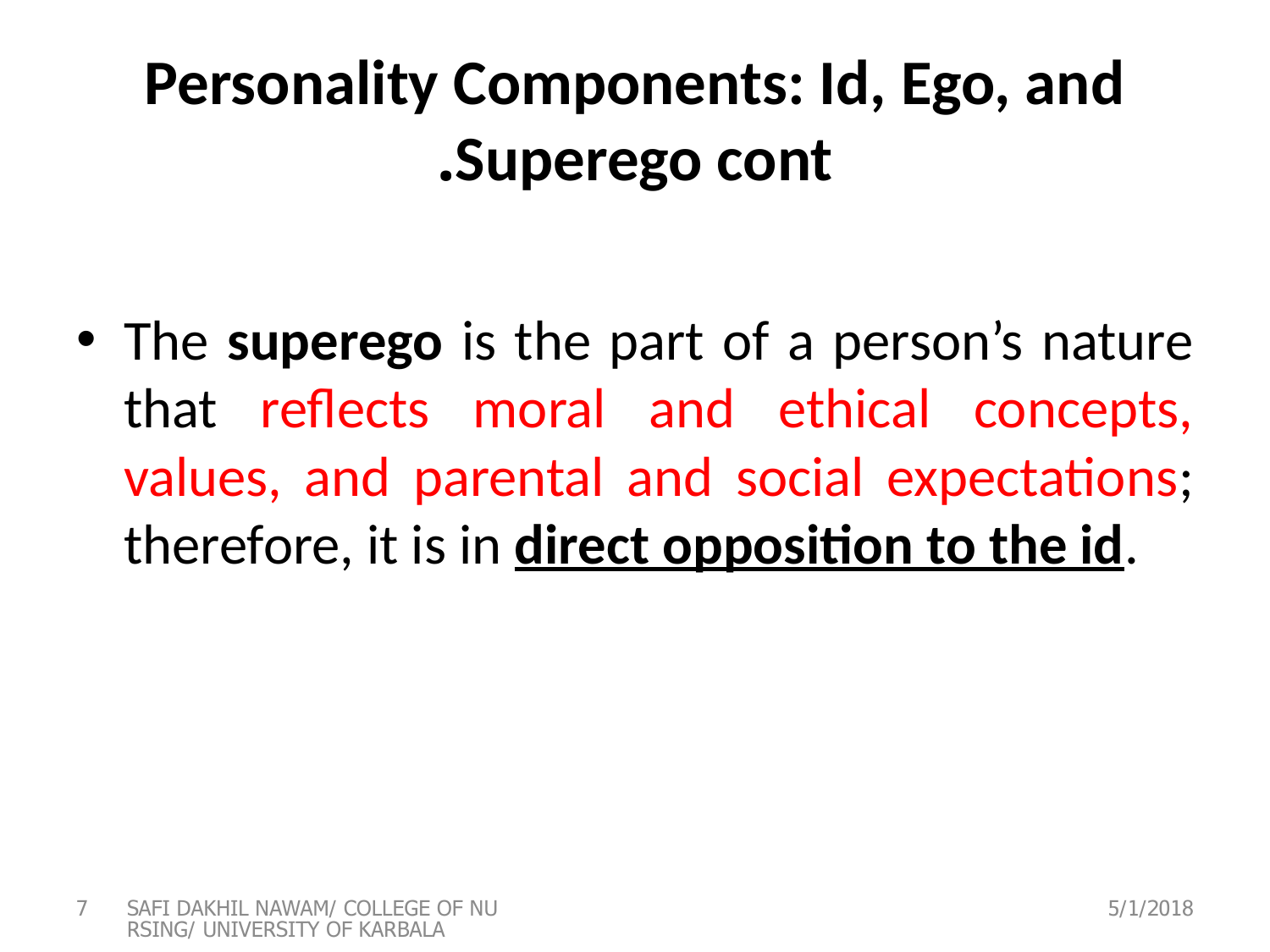

# Personality Components: Id, Ego, and Superego cont.
The superego is the part of a person’s nature that reflects moral and ethical concepts, values, and parental and social expectations; therefore, it is in direct opposition to the id.
7
SAFI DAKHIL NAWAM/ COLLEGE OF NURSING/ UNIVERSITY OF KARBALA
5/1/2018